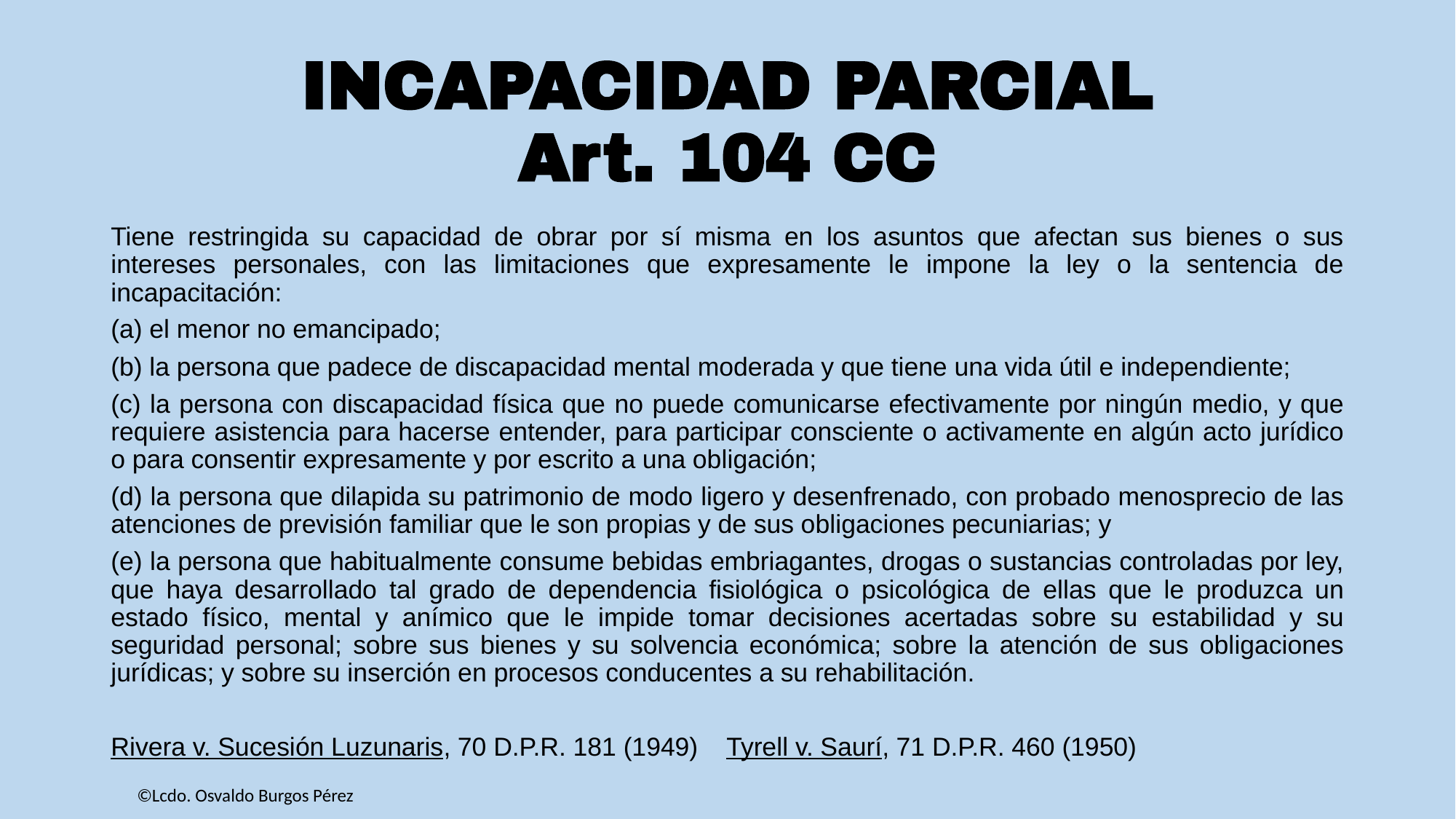

# INCAPACIDAD PARCIAL Art. 104 CC
Tiene restringida su capacidad de obrar por sí misma en los asuntos que afectan sus bienes o sus intereses personales, con las limitaciones que expresamente le impone la ley o la sentencia de incapacitación:
(a) el menor no emancipado;
(b) la persona que padece de discapacidad mental moderada y que tiene una vida útil e independiente;
(c) la persona con discapacidad física que no puede comunicarse efectivamente por ningún medio, y que requiere asistencia para hacerse entender, para participar consciente o activamente en algún acto jurídico o para consentir expresamente y por escrito a una obligación;
(d) la persona que dilapida su patrimonio de modo ligero y desenfrenado, con probado menosprecio de las atenciones de previsión familiar que le son propias y de sus obligaciones pecuniarias; y
(e) la persona que habitualmente consume bebidas embriagantes, drogas o sustancias controladas por ley, que haya desarrollado tal grado de dependencia fisiológica o psicológica de ellas que le produzca un estado físico, mental y anímico que le impide tomar decisiones acertadas sobre su estabilidad y su seguridad personal; sobre sus bienes y su solvencia económica; sobre la atención de sus obligaciones jurídicas; y sobre su inserción en procesos conducentes a su rehabilitación.

Rivera v. Sucesión Luzunaris, 70 D.P.R. 181 (1949)    Tyrell v. Saurí, 71 D.P.R. 460 (1950)
©Lcdo. Osvaldo Burgos Pérez